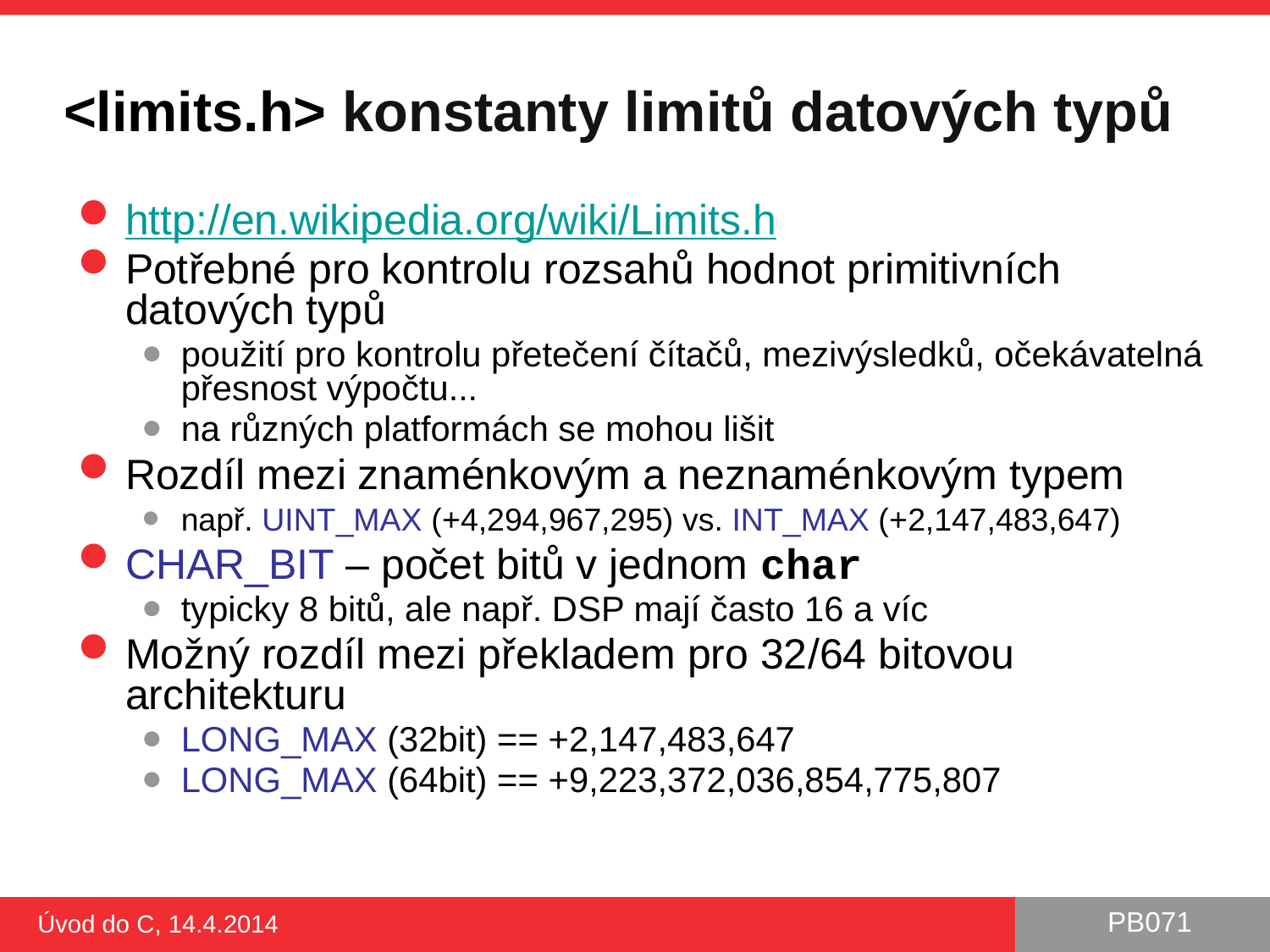

# <limits.h> konstanty limitů datových typů
http://en.wikipedia.org/wiki/Limits.h
Potřebné pro kontrolu rozsahů hodnot primitivních datových typů
použití pro kontrolu přetečení čítačů, mezivýsledků, očekávatelná přesnost výpočtu...
na různých platformách se mohou lišit
Rozdíl mezi znaménkovým a neznaménkovým typem
např. UINT_MAX (+4,294,967,295) vs. INT_MAX (+2,147,483,647)
CHAR_BIT – počet bitů v jednom char
typicky 8 bitů, ale např. DSP mají často 16 a víc
Možný rozdíl mezi překladem pro 32/64 bitovou architekturu
LONG_MAX (32bit) == +2,147,483,647
LONG_MAX (64bit) == +9,223,372,036,854,775,807
Úvod do C, 14.4.2014